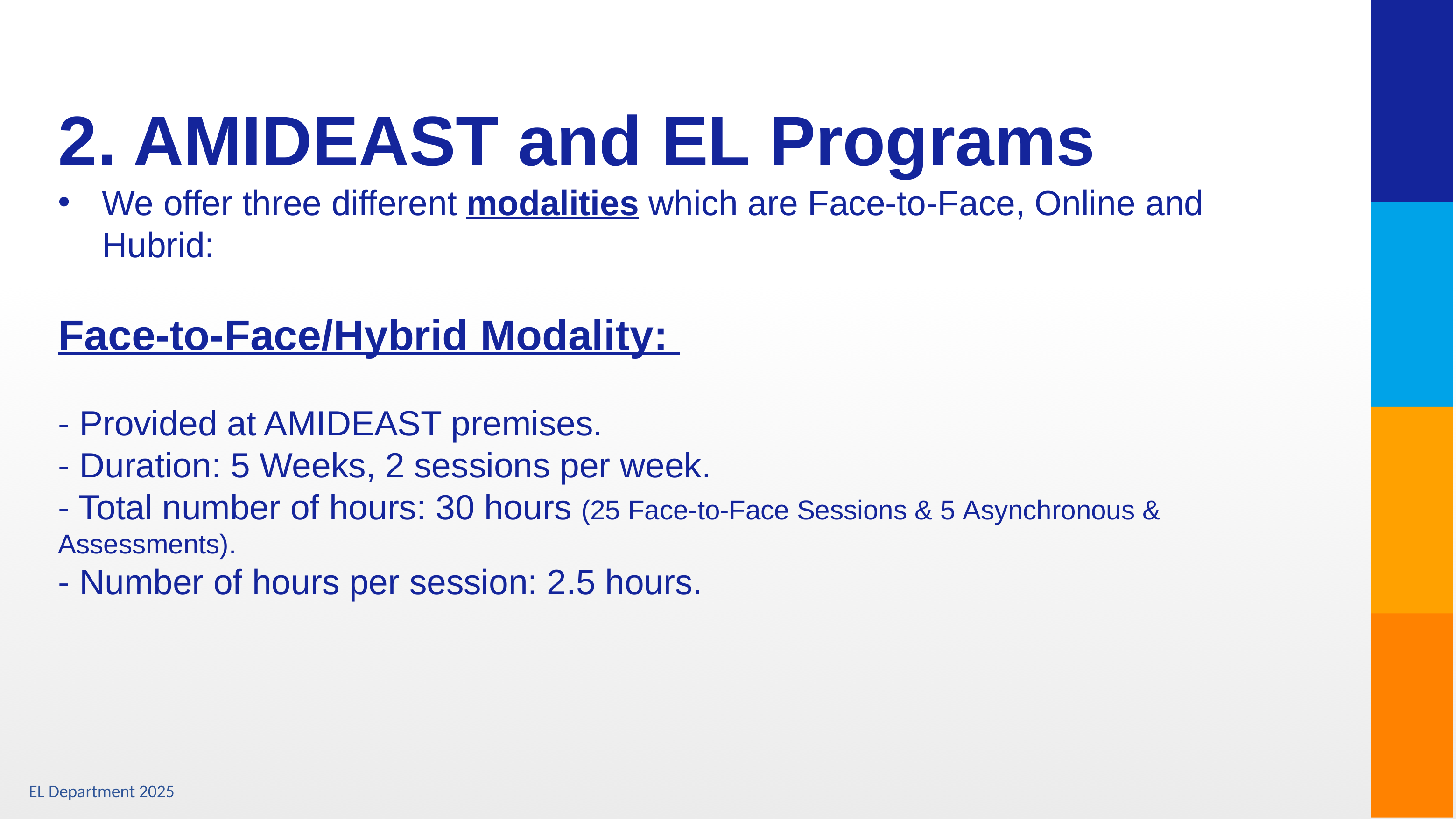

2. AMIDEAST and EL Programs
We offer three different modalities which are Face-to-Face, Online and Hubrid:
Face-to-Face/Hybrid Modality:
- Provided at AMIDEAST premises.
- Duration: 5 Weeks, 2 sessions per week.
- Total number of hours: 30 hours (25 Face-to-Face Sessions & 5 Asynchronous & Assessments).
- Number of hours per session: 2.5 hours.

8
EL Department 2025